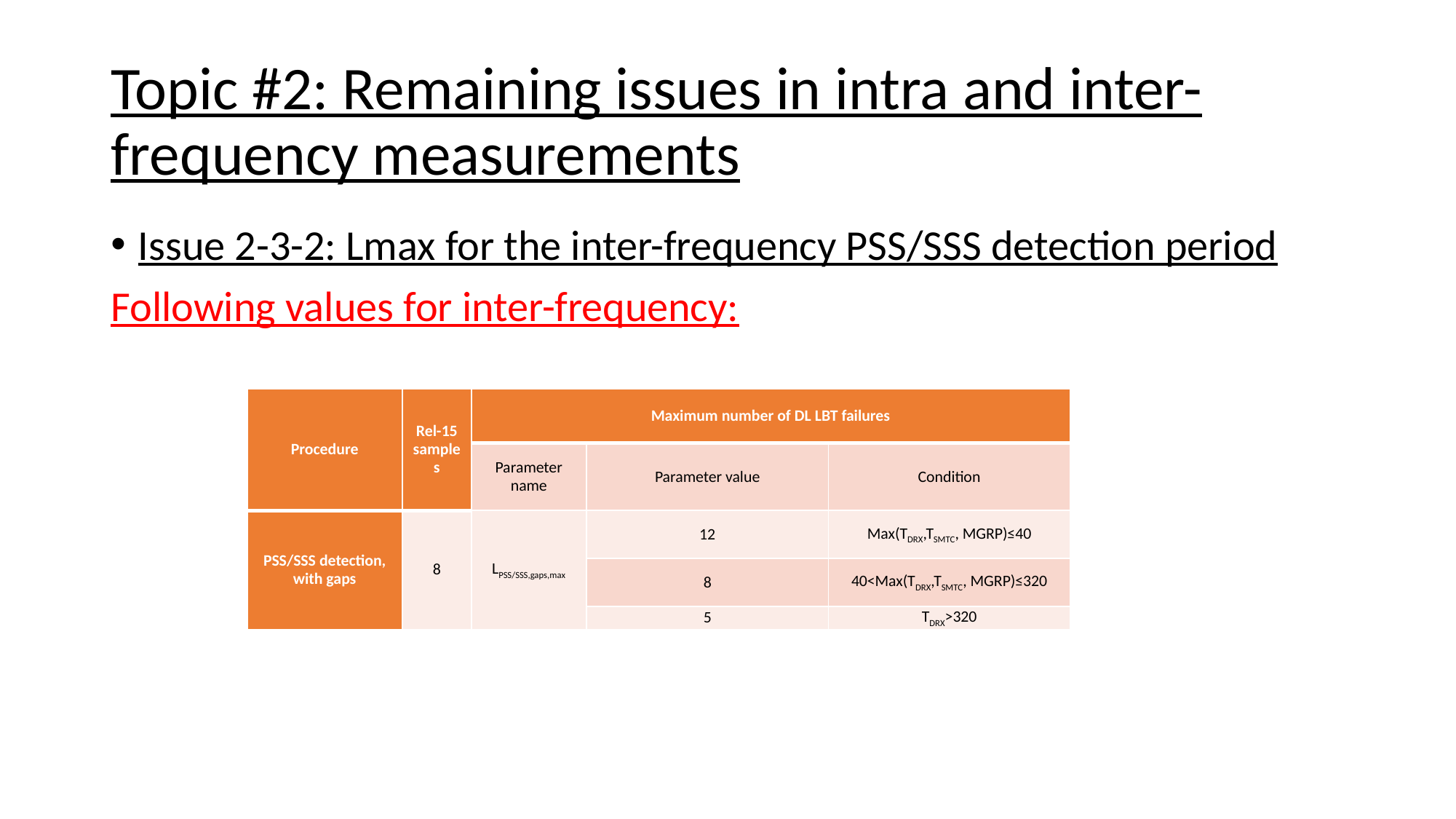

# Topic #2: Remaining issues in intra and inter-frequency measurements
Issue 2-3-2: Lmax for the inter-frequency PSS/SSS detection period
Following values for inter-frequency:
| Procedure | Rel-15 samples | Maximum number of DL LBT failures |  |  |
| --- | --- | --- | --- | --- |
|  |  | Parameter name | Parameter value | Condition |
| PSS/SSS detection, with gaps | 8 | LPSS/SSS,gaps,max | 12 | Max(TDRX,TSMTC, MGRP)≤40 |
|  |  |  | 8 | 40<Max(TDRX,TSMTC, MGRP)≤320 |
|  |  |  | 5 | TDRX>320 |